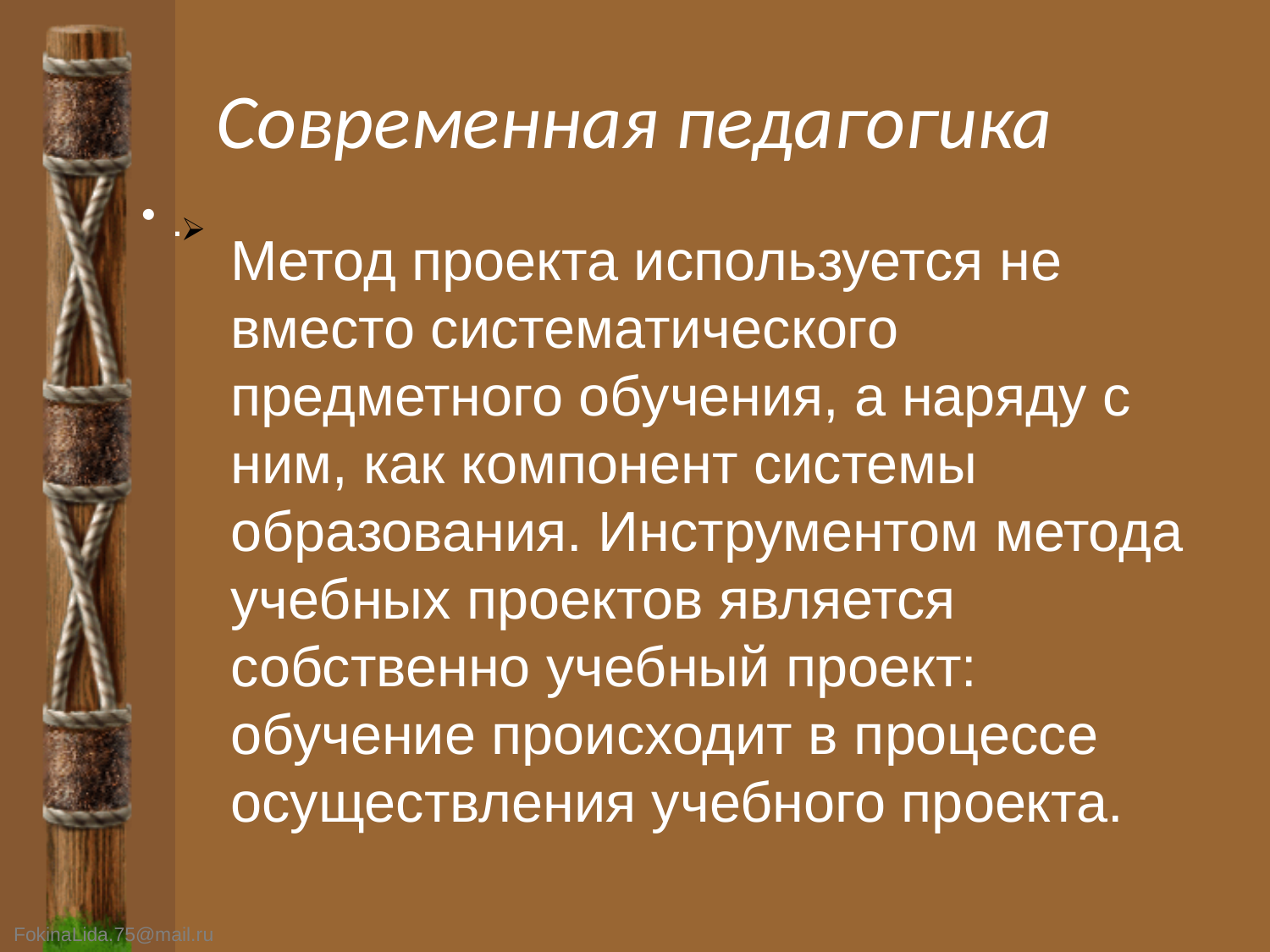

# Современная педагогика
.

Метод проекта используется не вместо систематического предметного обучения, а наряду с ним, как компонент системы образования. Инструментом метода учебных проектов является собственно учебный проект: обучение происходит в процессе осуществления учебного проекта.